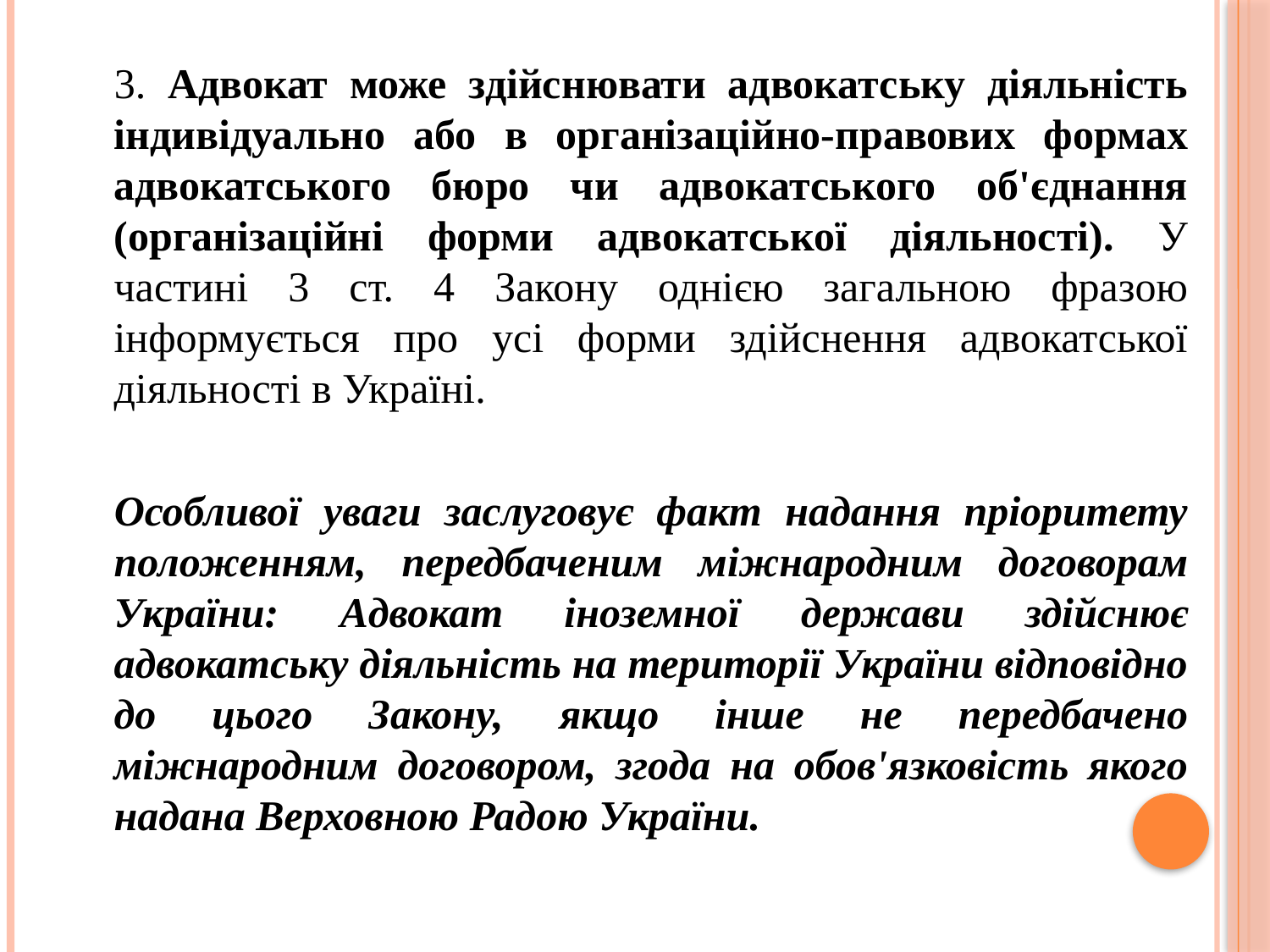

3. Адвокат може здійснювати адвокатську діяльність індивідуально або в організаційно-правових формах адвокатського бюро чи адвокатського об'єднання (організаційні форми адвокатської діяльності). У частині 3 ст. 4 Закону однією загальною фразою інформується про усі форми здійснення адвокатської діяльності в Україні.

Особливої уваги заслуговує факт надання пріоритету положенням, передбаченим міжнародним договорам України: Адвокат іноземної держави здійснює адвокатську діяльність на території України відповідно до цього Закону, якщо інше не передбачено міжнародним договором, згода на обов'язковість якого надана Верховною Радою України.